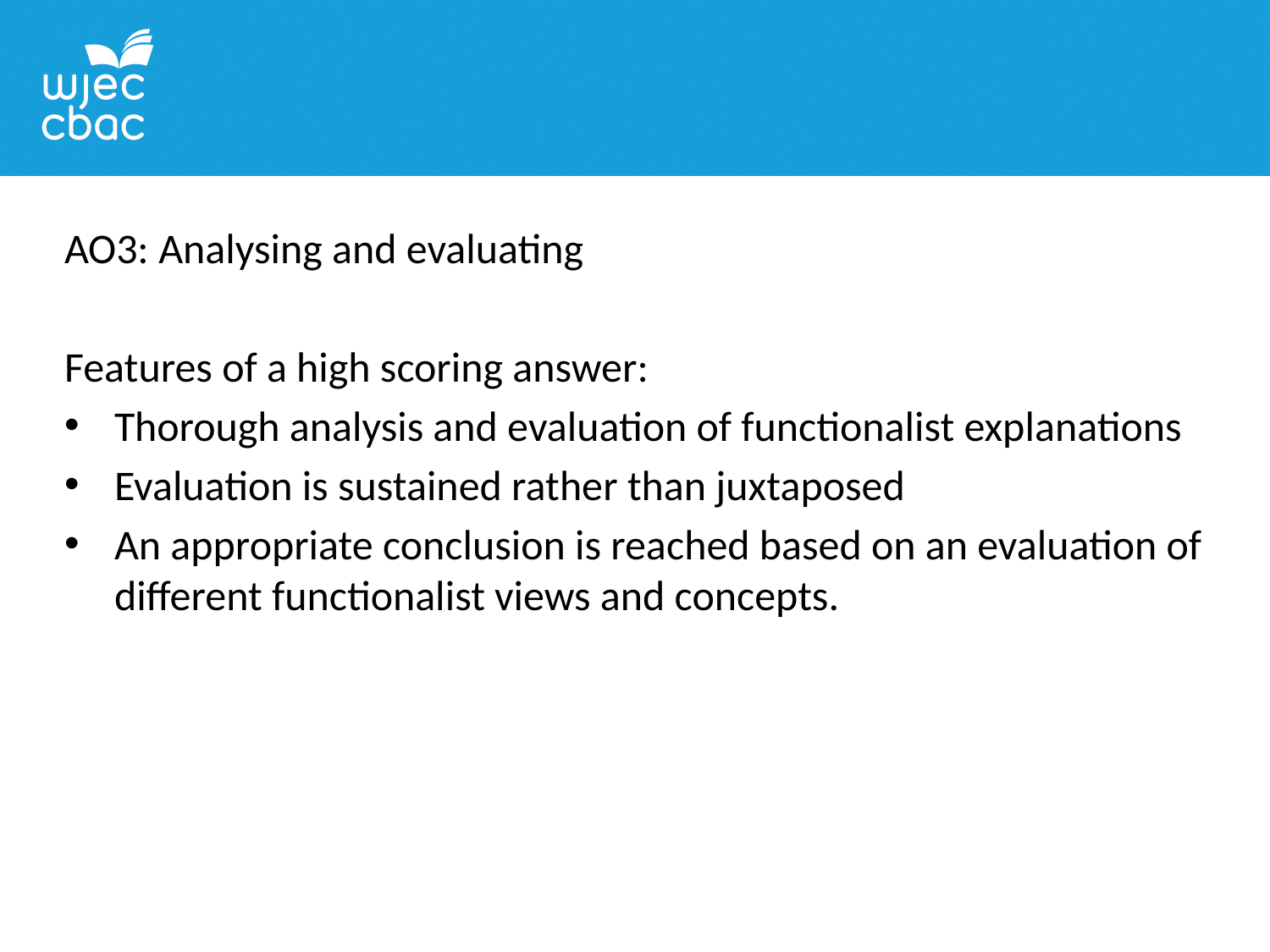

AO3: Analysing and evaluating

Features of a high scoring answer:
Thorough analysis and evaluation of functionalist explanations
Evaluation is sustained rather than juxtaposed
An appropriate conclusion is reached based on an evaluation of different functionalist views and concepts.